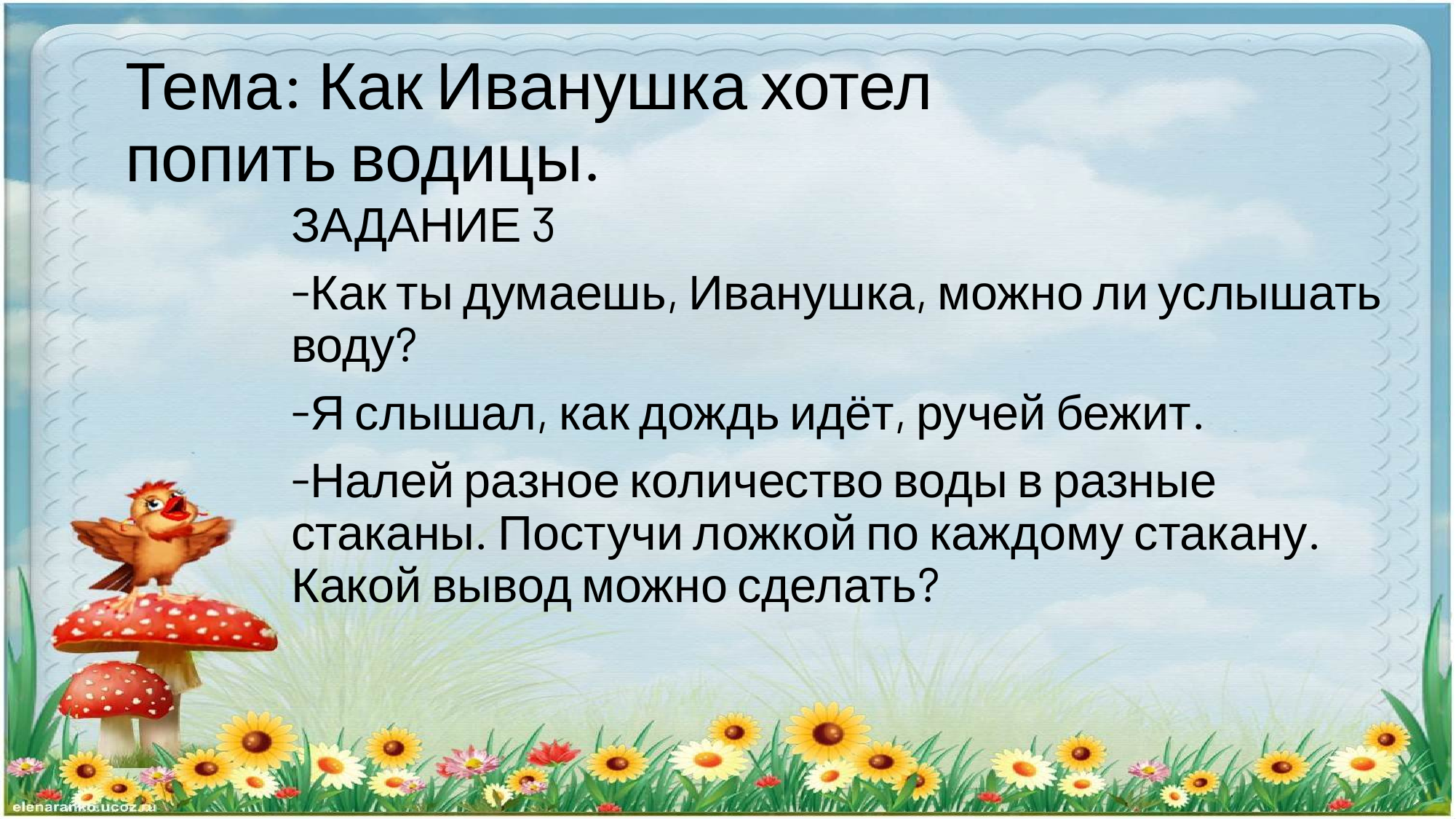

# Тема: Как Иванушка хотел попить водицы.
ЗАДАНИЕ 3
-Как ты думаешь, Иванушка, можно ли услышать воду?
-Я слышал, как дождь идёт, ручей бежит.
-Налей разное количество воды в разные стаканы. Постучи ложкой по каждому стакану. Какой вывод можно сделать?